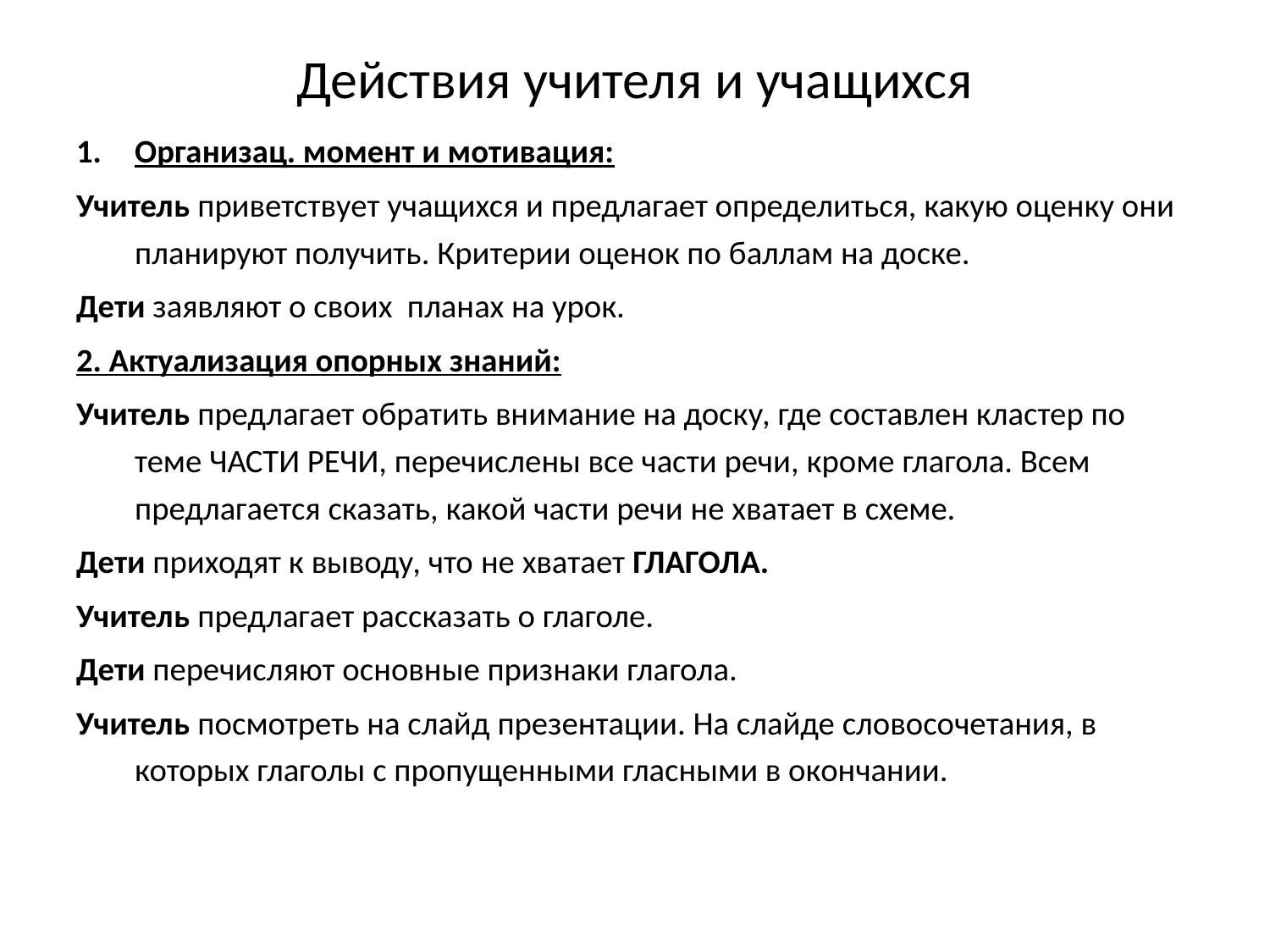

# Действия учителя и учащихся
Организац. момент и мотивация:
Учитель приветствует учащихся и предлагает определиться, какую оценку они планируют получить. Критерии оценок по баллам на доске.
Дети заявляют о своих  планах на урок.
2. Актуализация опорных знаний:
Учитель предлагает обратить внимание на доску, где составлен кластер по теме ЧАСТИ РЕЧИ, перечислены все части речи, кроме глагола. Всем предлагается сказать, какой части речи не хватает в схеме.
Дети приходят к выводу, что не хватает ГЛАГОЛА.
Учитель предлагает рассказать о глаголе.
Дети перечисляют основные признаки глагола.
Учитель посмотреть на слайд презентации. На слайде словосочетания, в которых глаголы с пропущенными гласными в окончании.